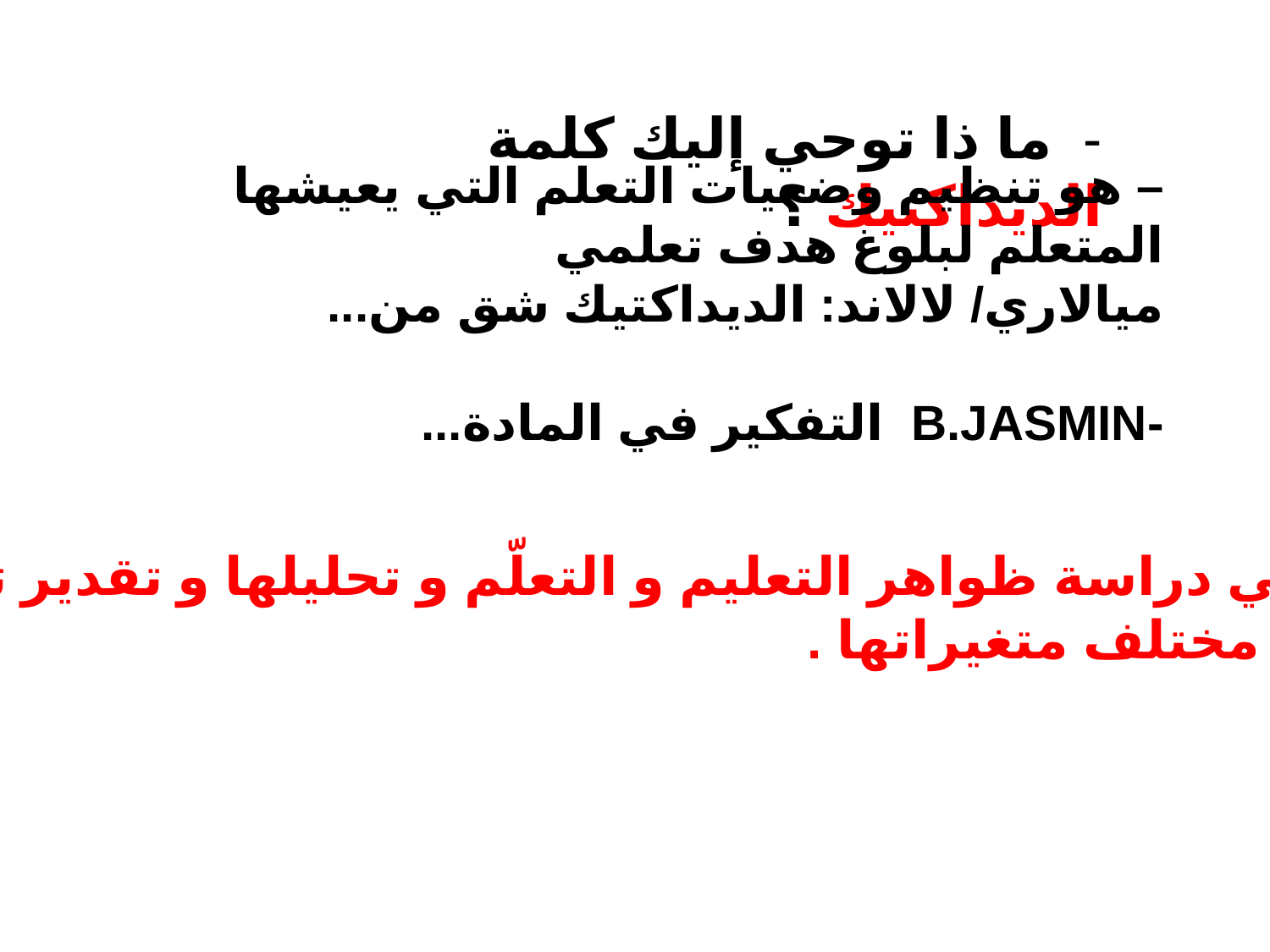

-  ما ذا توحي إليك كلمة الديداكتيك ؟

– هو تنظيم وضعيات التعلم التي يعيشها المتعلم لبلوغ هدف تعلمي
ميالاري/ لالاند: الديداكتيك شق من...

-B.JASMIN  التفكير في المادة...

-  هي دراسة ظواهر التعليم و التعلّم و تحليلها و تقدير تأثير
       مختلف متغيراتها .